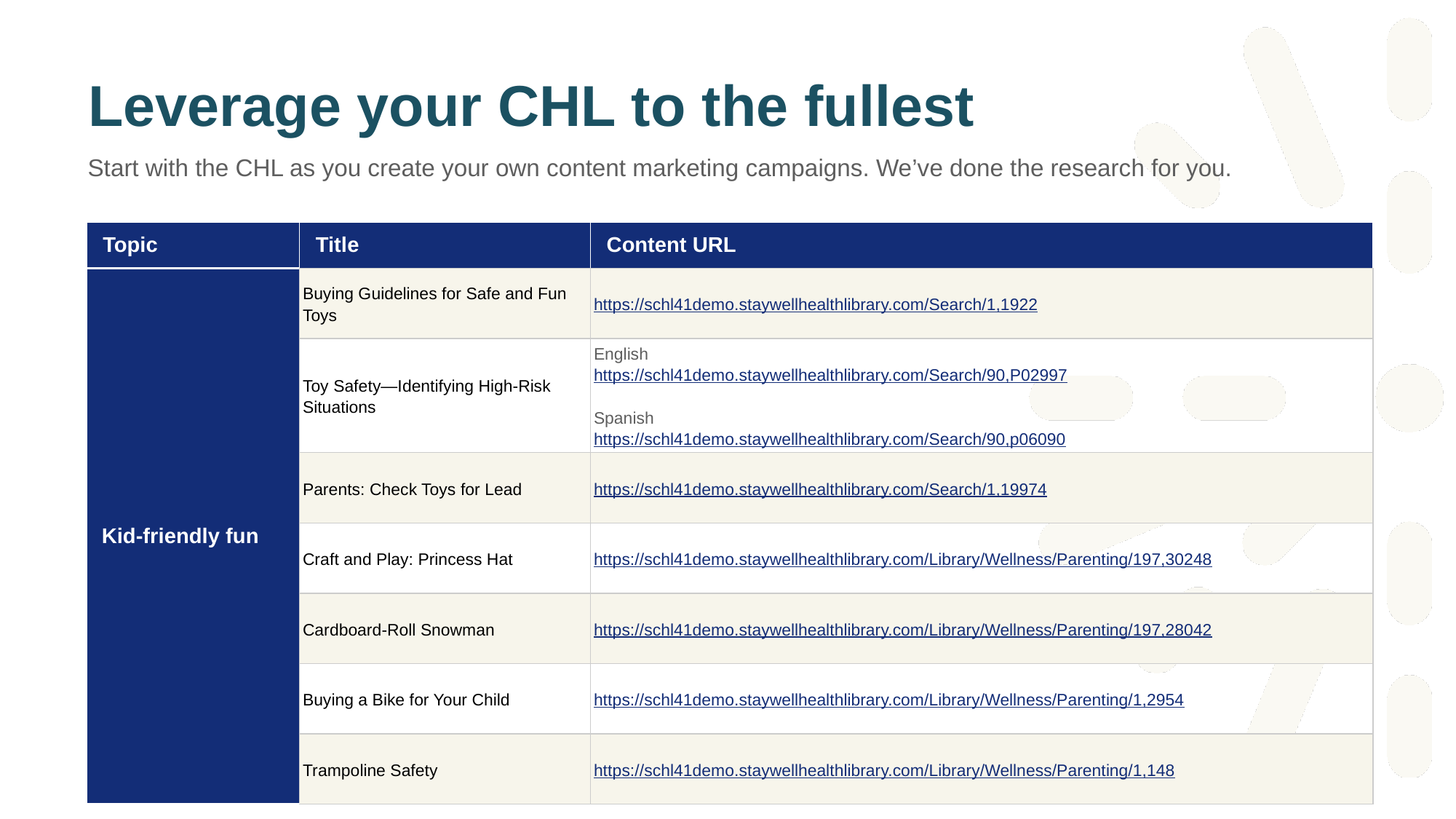

# Leverage your CHL to the fullest
Start with the CHL as you create your own content marketing campaigns. We’ve done the research for you.
| Topic | Title | Content URL |
| --- | --- | --- |
| Kid-friendly fun | Buying Guidelines for Safe and Fun Toys | https://schl41demo.staywellhealthlibrary.com/Search/1,1922 |
|  | Toy Safety—Identifying High-Risk Situations | English https://schl41demo.staywellhealthlibrary.com/Search/90,P02997 Spanish https://schl41demo.staywellhealthlibrary.com/Search/90,p06090 |
|  | Parents: Check Toys for Lead | https://schl41demo.staywellhealthlibrary.com/Search/1,19974 |
|  | Craft and Play: Princess Hat | https://schl41demo.staywellhealthlibrary.com/Library/Wellness/Parenting/197,30248 |
|  | Cardboard-Roll Snowman | https://schl41demo.staywellhealthlibrary.com/Library/Wellness/Parenting/197,28042 |
|  | Buying a Bike for Your Child | https://schl41demo.staywellhealthlibrary.com/Library/Wellness/Parenting/1,2954 |
|  | Trampoline Safety | https://schl41demo.staywellhealthlibrary.com/Library/Wellness/Parenting/1,148 |